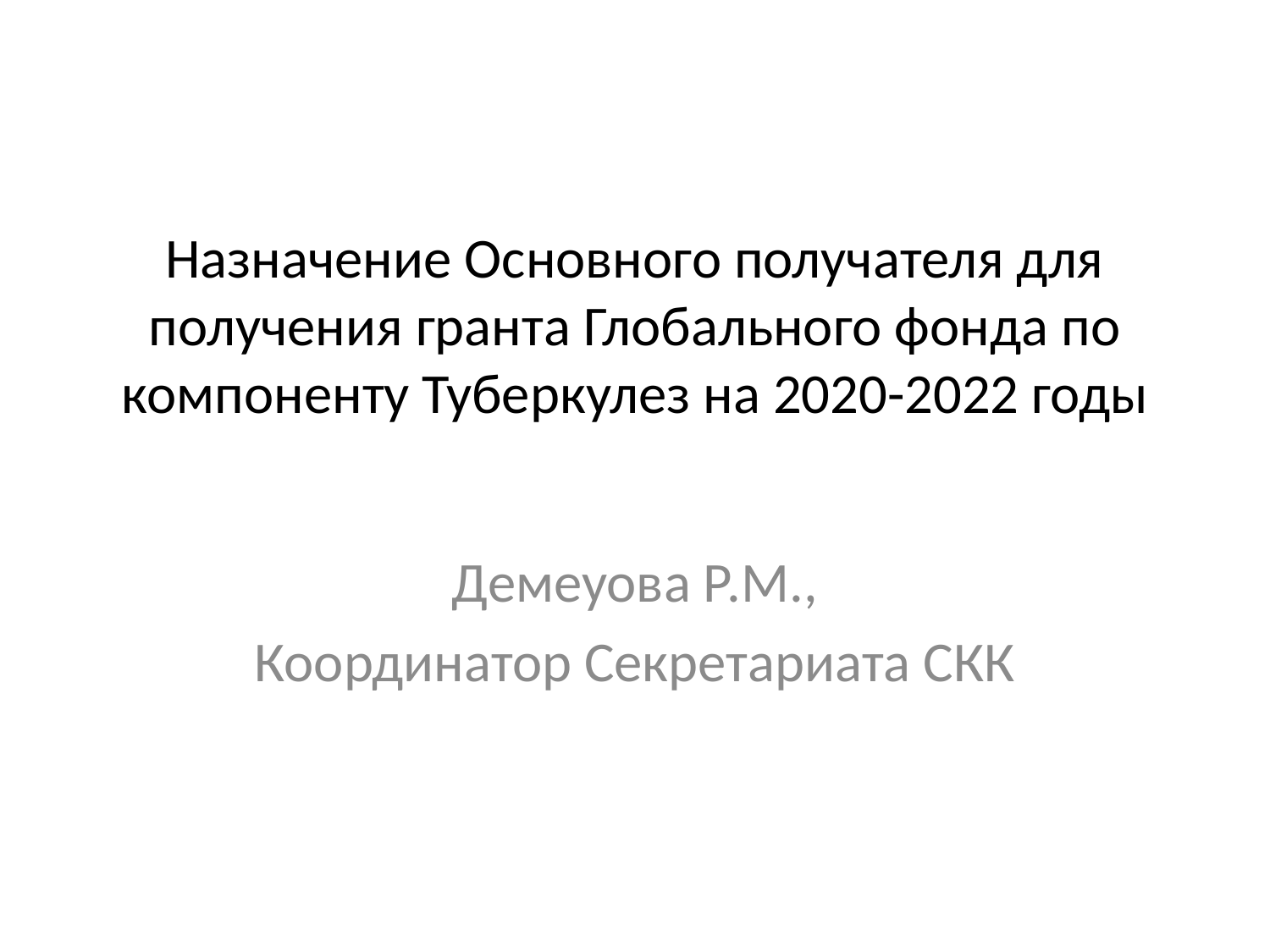

# Назначение Основного получателя для получения гранта Глобального фонда по компоненту Туберкулез на 2020-2022 годы
Демеуова Р.М.,
Координатор Секретариата СКК